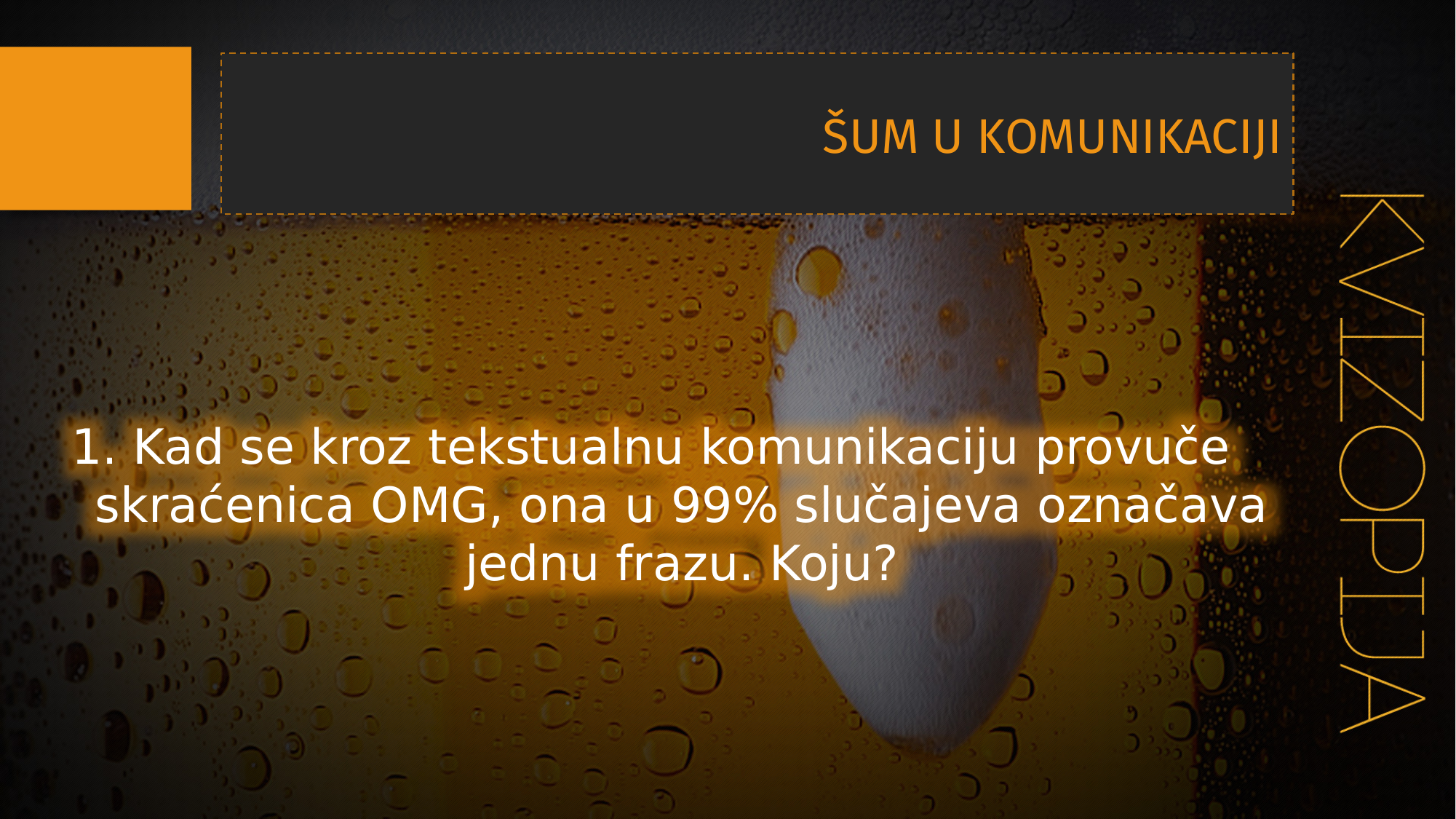

ŠUM U KOMUNIKACIJI

Kad se kroz tekstualnu komunikaciju provuče skraćenica OMG, ona u 99% slučajeva označava jednu frazu. Koju?